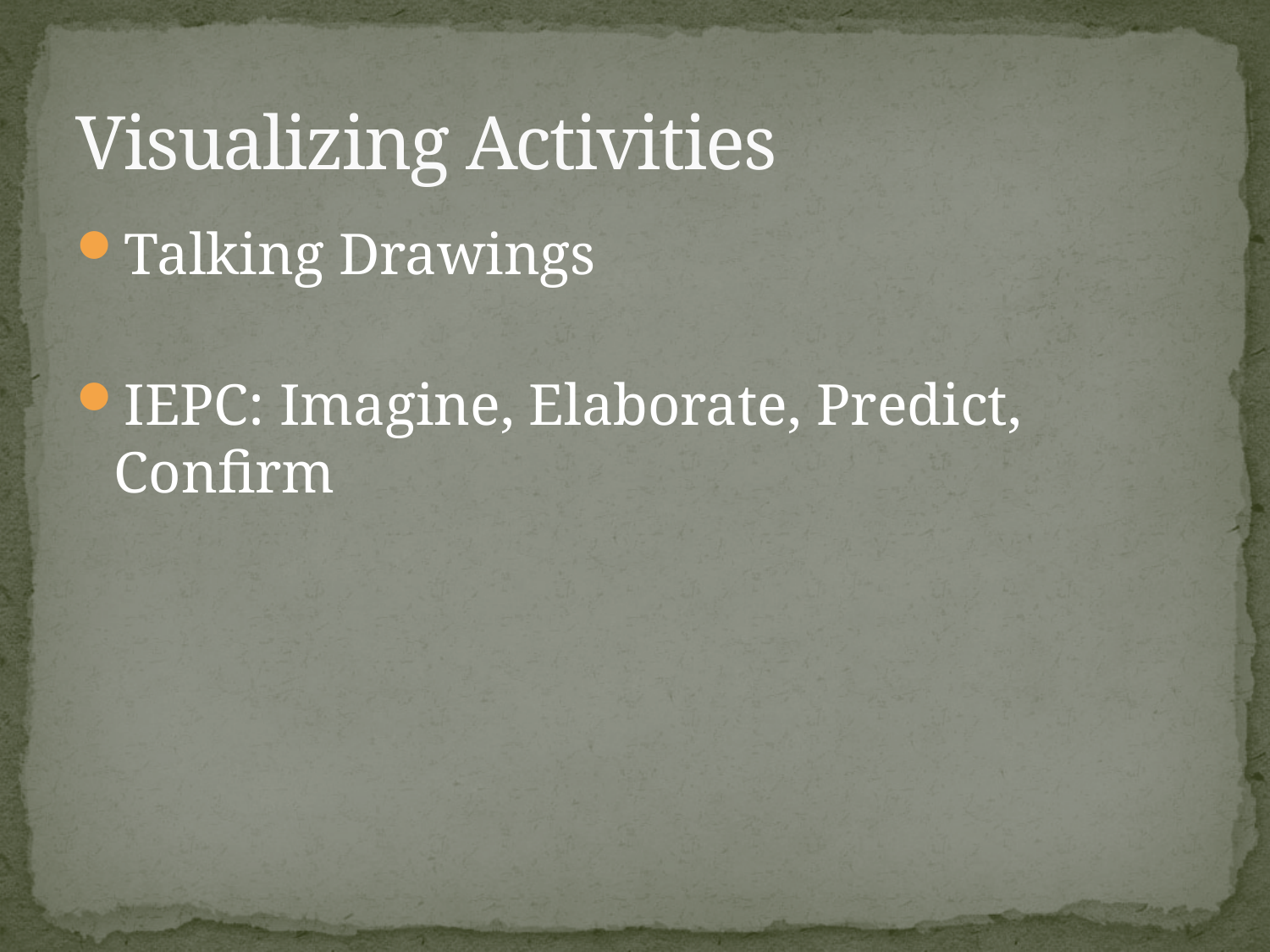

# Visualizing Activities
Talking Drawings

IEPC: Imagine, Elaborate, Predict, Confirm